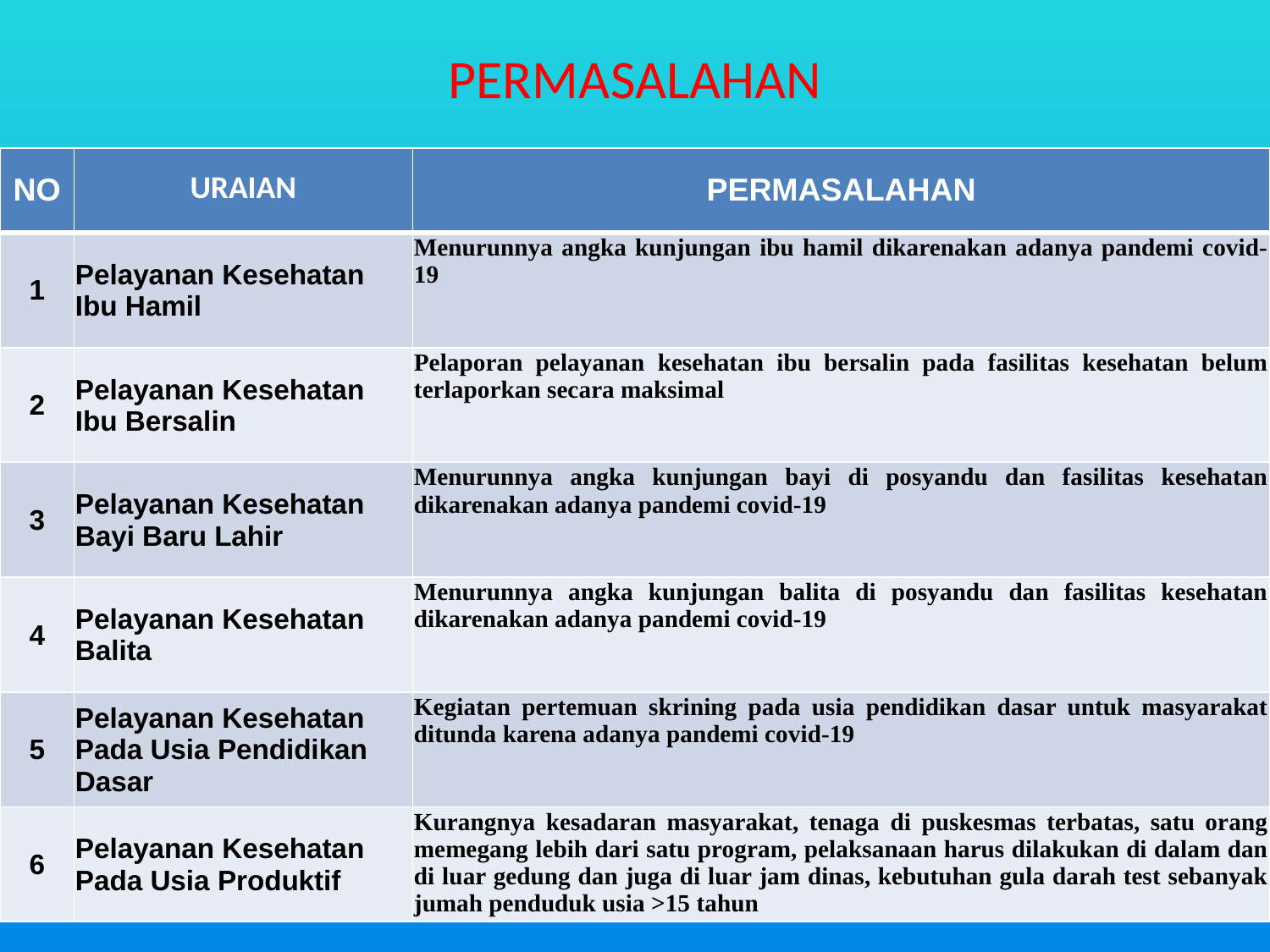

# PERMASALAHAN
| NO | URAIAN | PERMASALAHAN |
| --- | --- | --- |
| 1 | Pelayanan Kesehatan Ibu Hamil | Menurunnya angka kunjungan ibu hamil dikarenakan adanya pandemi covid-19 |
| 2 | Pelayanan Kesehatan Ibu Bersalin | Pelaporan pelayanan kesehatan ibu bersalin pada fasilitas kesehatan belum terlaporkan secara maksimal |
| 3 | Pelayanan Kesehatan Bayi Baru Lahir | Menurunnya angka kunjungan bayi di posyandu dan fasilitas kesehatan dikarenakan adanya pandemi covid-19 |
| 4 | Pelayanan Kesehatan Balita | Menurunnya angka kunjungan balita di posyandu dan fasilitas kesehatan dikarenakan adanya pandemi covid-19 |
| 5 | Pelayanan Kesehatan Pada Usia Pendidikan Dasar | Kegiatan pertemuan skrining pada usia pendidikan dasar untuk masyarakat ditunda karena adanya pandemi covid-19 |
| 6 | Pelayanan Kesehatan Pada Usia Produktif | Kurangnya kesadaran masyarakat, tenaga di puskesmas terbatas, satu orang memegang lebih dari satu program, pelaksanaan harus dilakukan di dalam dan di luar gedung dan juga di luar jam dinas, kebutuhan gula darah test sebanyak jumah penduduk usia >15 tahun |